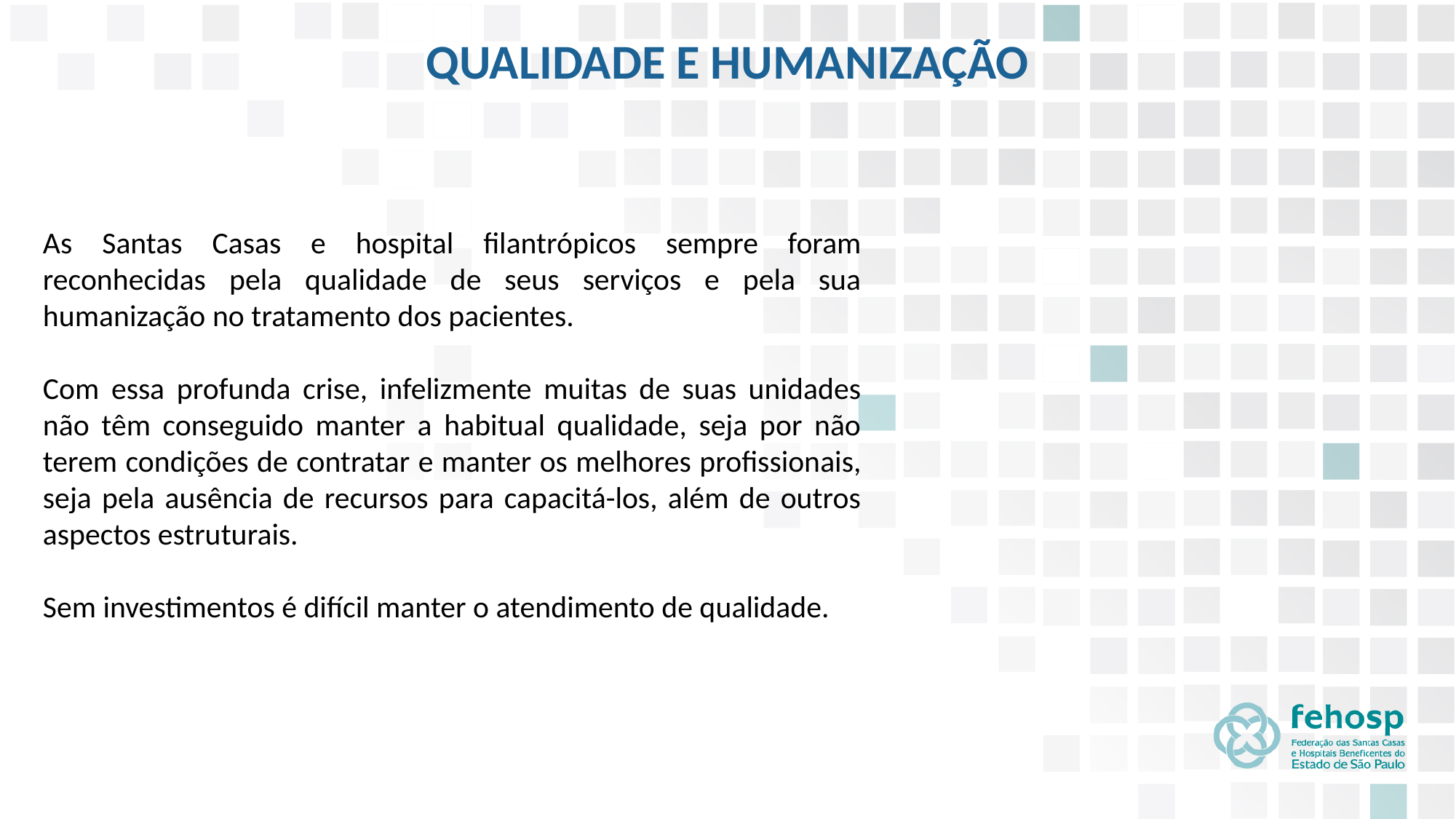

QUALIDADE E HUMANIZAÇÃO
As Santas Casas e hospital filantrópicos sempre foram reconhecidas pela qualidade de seus serviços e pela sua humanização no tratamento dos pacientes.

Com essa profunda crise, infelizmente muitas de suas unidades não têm conseguido manter a habitual qualidade, seja por não terem condições de contratar e manter os melhores profissionais, seja pela ausência de recursos para capacitá-los, além de outros aspectos estruturais.

Sem investimentos é difícil manter o atendimento de qualidade.